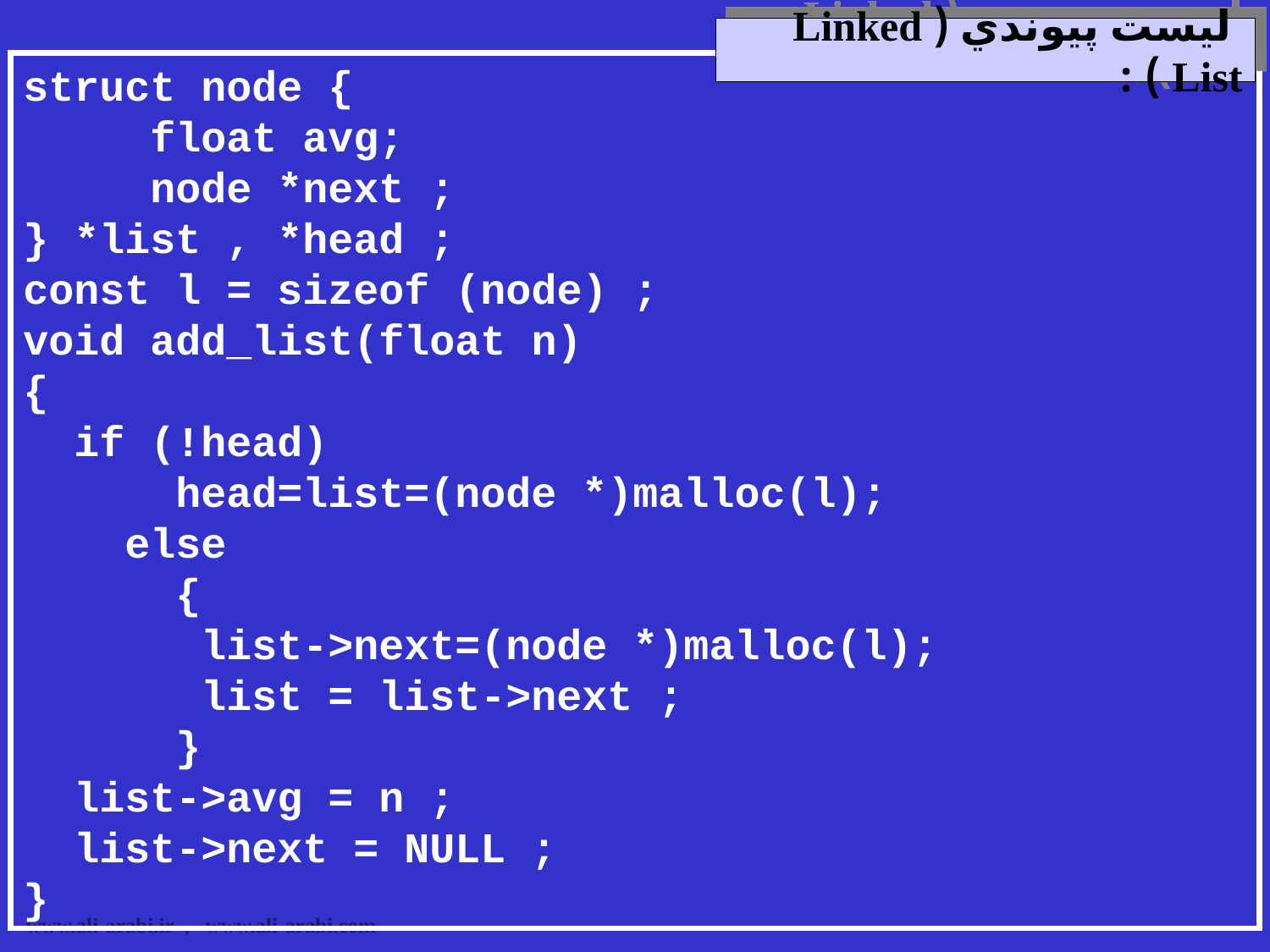

# ليست پيوندي ( Linked List ) :
struct node {
     float avg;
     node *next ;
} *list , *head ;
const l = sizeof (node) ;
void add_list(float n)
{
  if (!head)
      head=list=(node *)malloc(l);
    else
      {
       list->next=(node *)malloc(l);
	  list = list->next ;
      }
  list->avg = n ;
  list->next = NULL ;
}